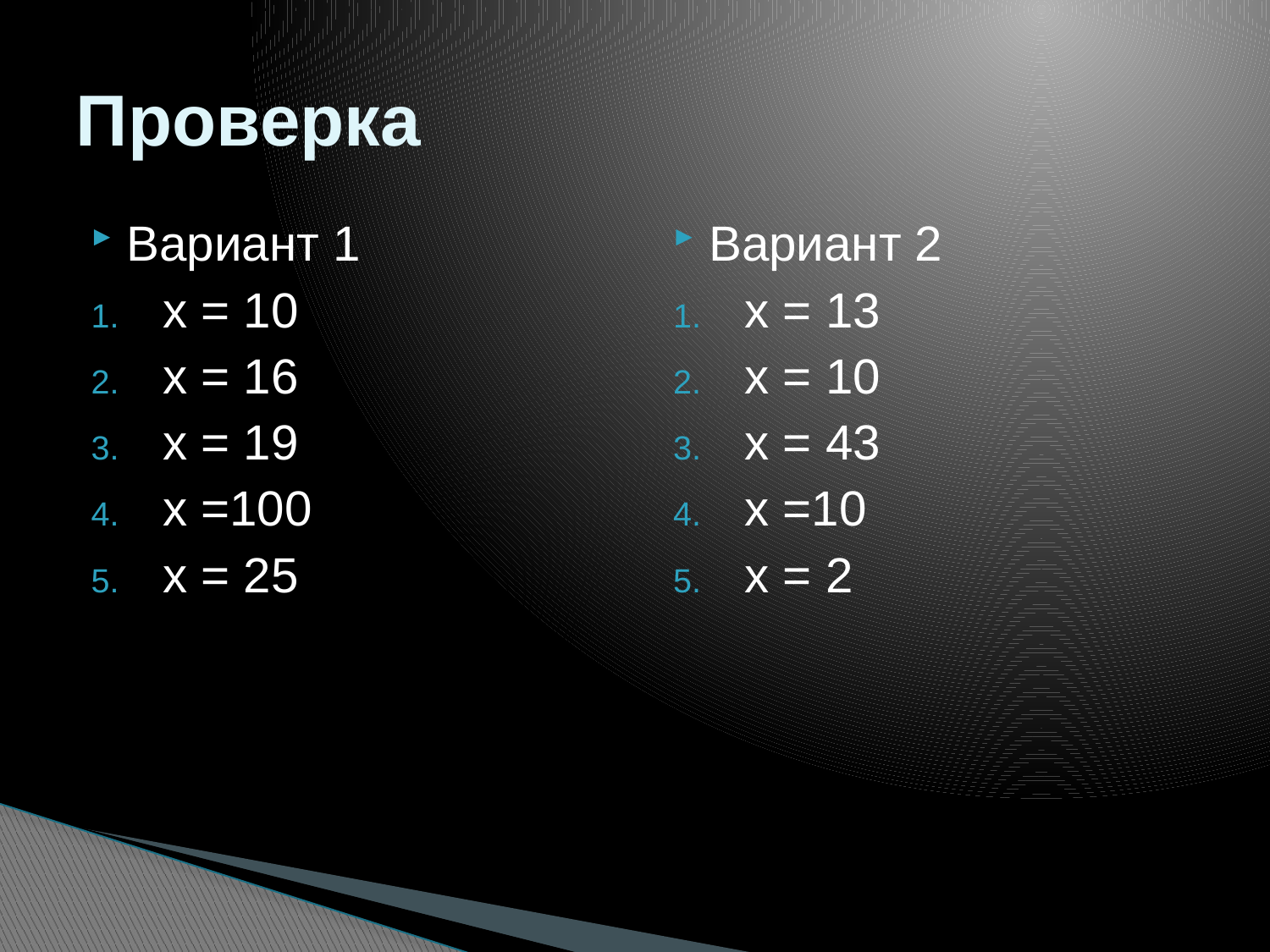

# Проверка
Вариант 1
х = 10
х = 16
х = 19
х =100
х = 25
Вариант 2
х = 13
х = 10
х = 43
х =10
х = 2